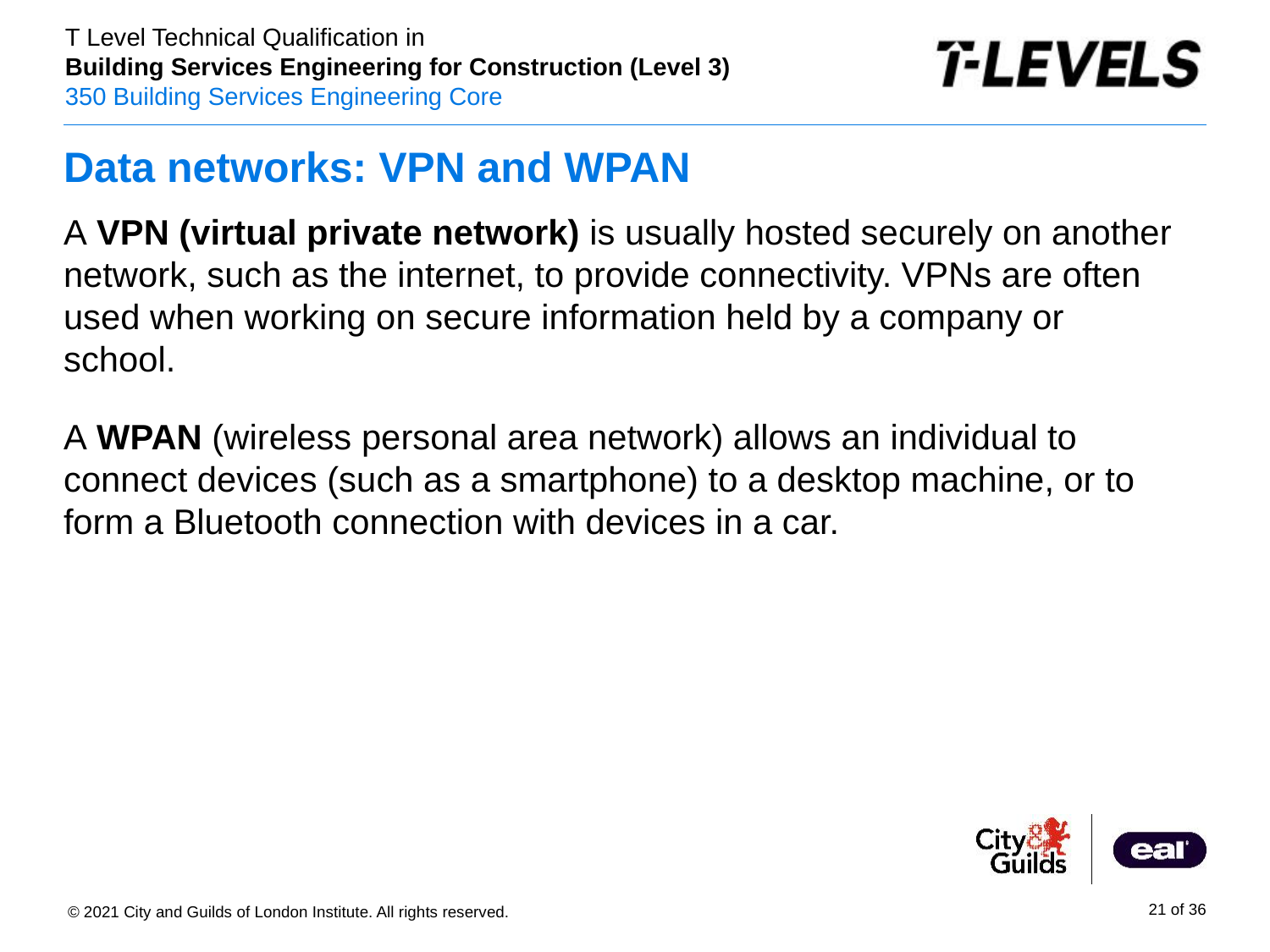

# Data networks: VPN and WPAN
A VPN (virtual private network) is usually hosted securely on another network, such as the internet, to provide connectivity. VPNs are often used when working on secure information held by a company or school.
A WPAN (wireless personal area network) allows an individual to connect devices (such as a smartphone) to a desktop machine, or to form a Bluetooth connection with devices in a car.